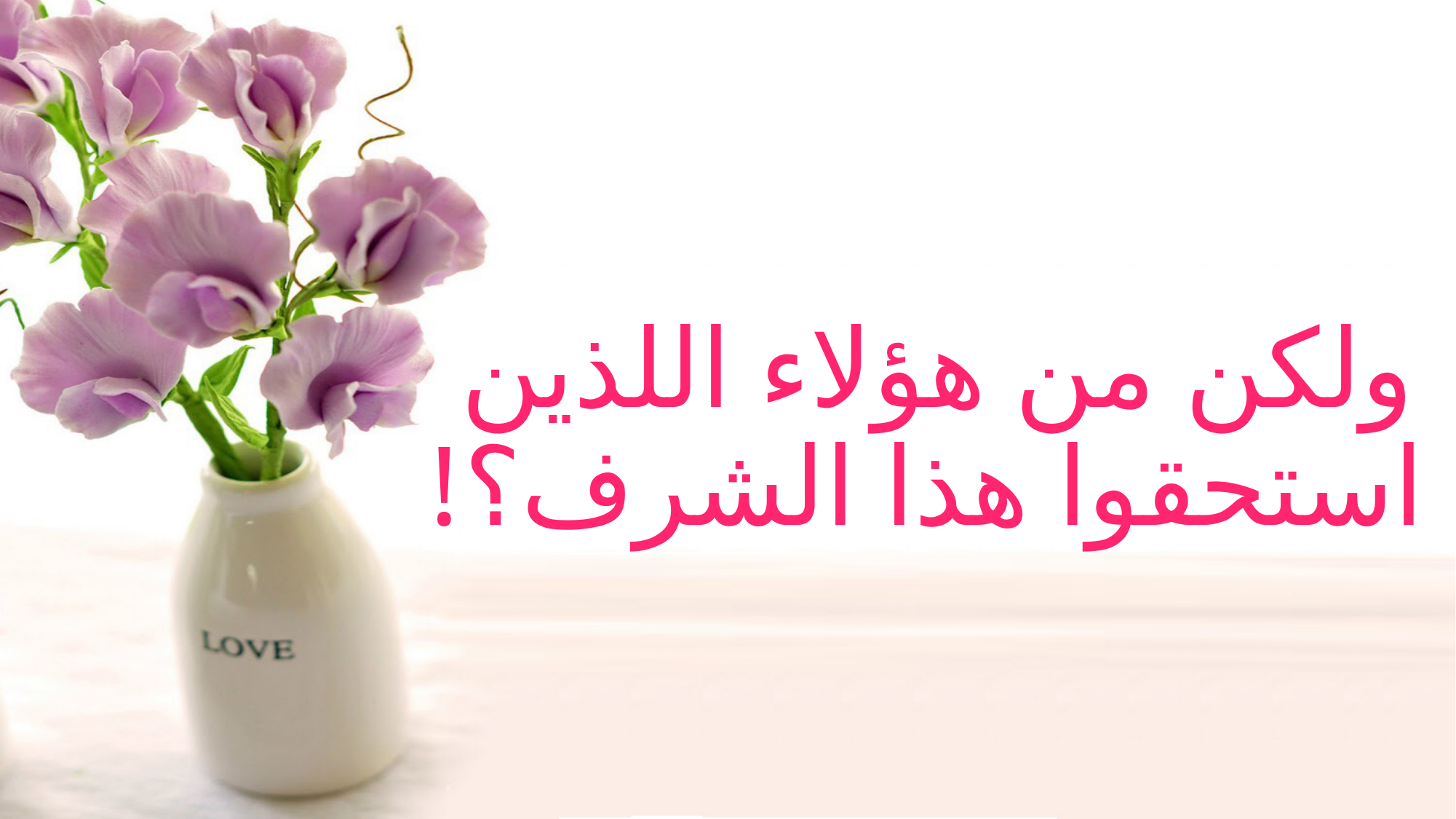

# ولكن من هؤلاء اللذين استحقوا هذا الشرف؟!